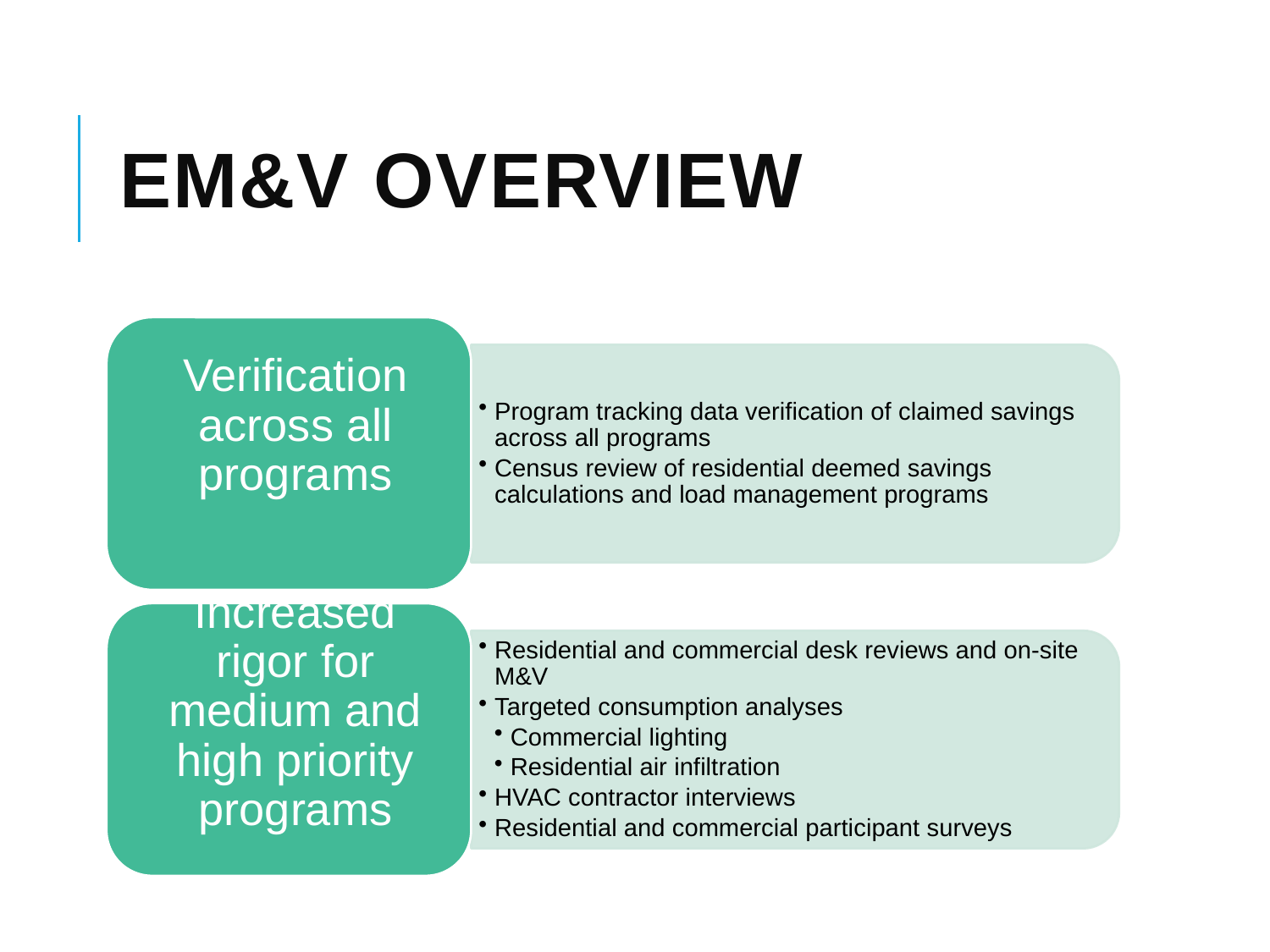

# EM&V Overview
Program tracking data verification of claimed savings across all programs
Census review of residential deemed savings calculations and load management programs
Verification across all programs
Residential and commercial desk reviews and on-site M&V
Targeted consumption analyses
Commercial lighting
Residential air infiltration
HVAC contractor interviews
Residential and commercial participant surveys
Increased rigor for medium and high priority programs